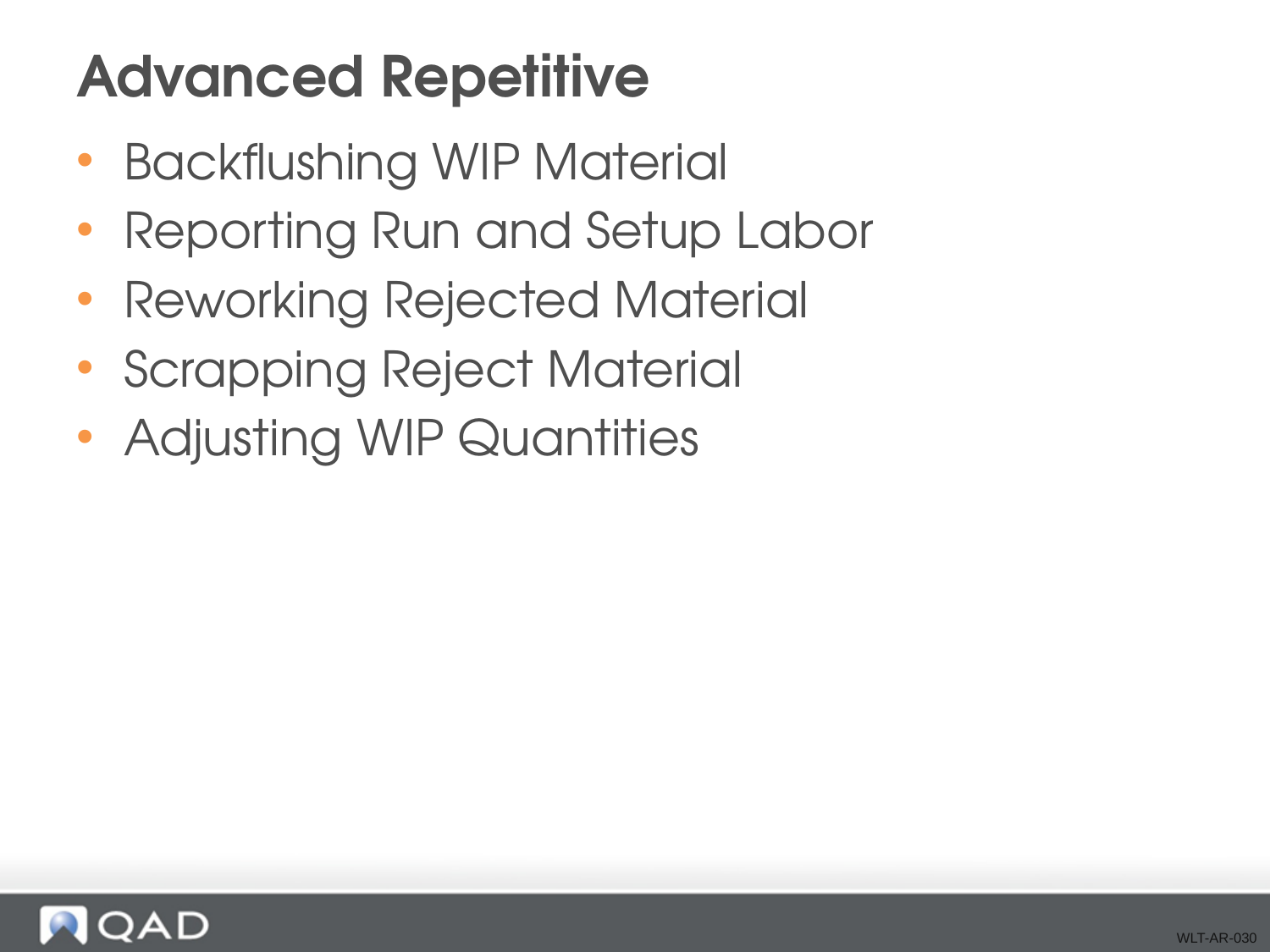

# Advanced Repetitive
Backflushing WIP Material
Reporting Run and Setup Labor
Reworking Rejected Material
Scrapping Reject Material
Adjusting WIP Quantities

WLT-AR-030